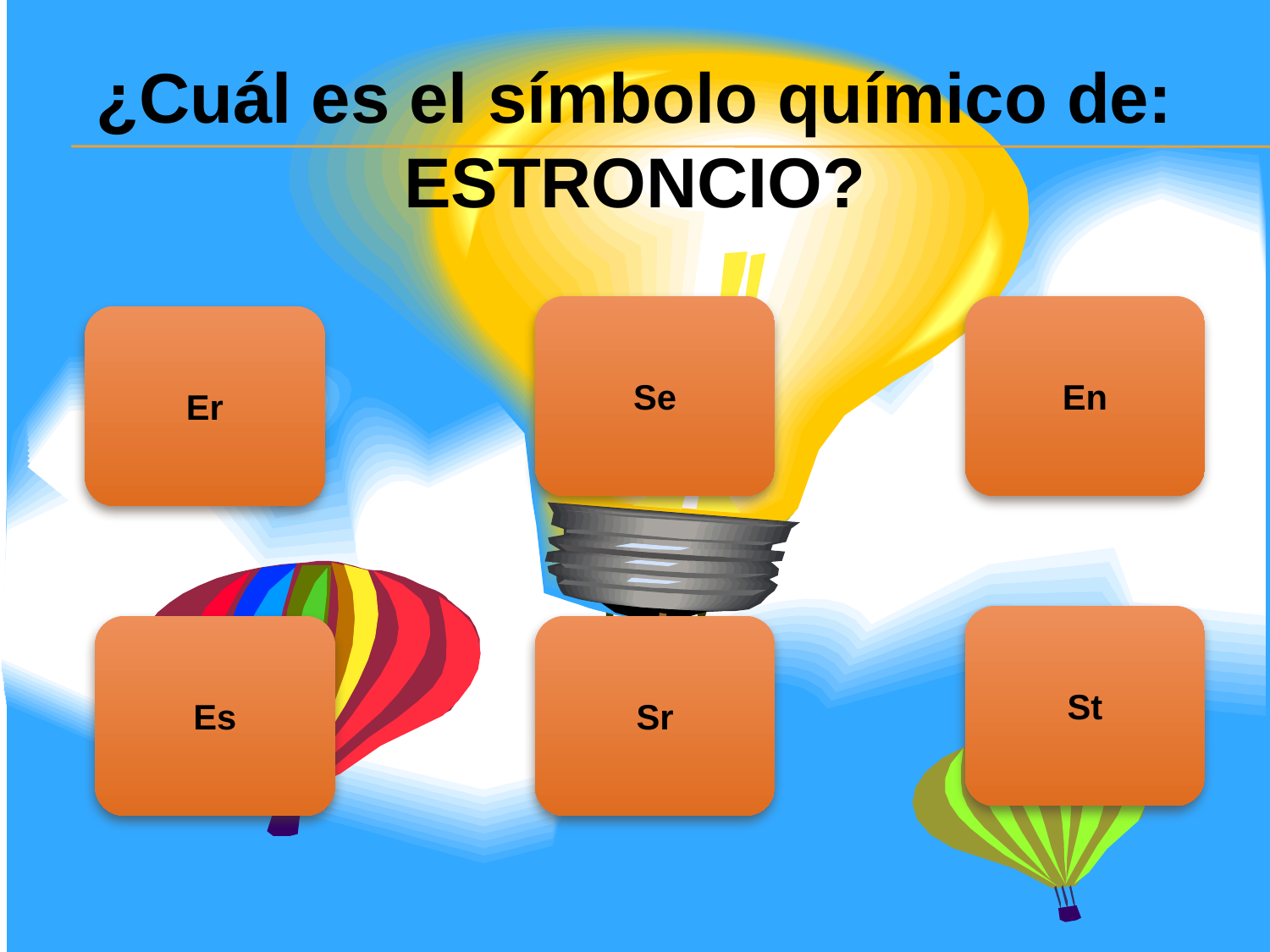

¿Cuál es el símbolo químico de: ESTRONCIO?
Se
En
Er
St
Es
Sr